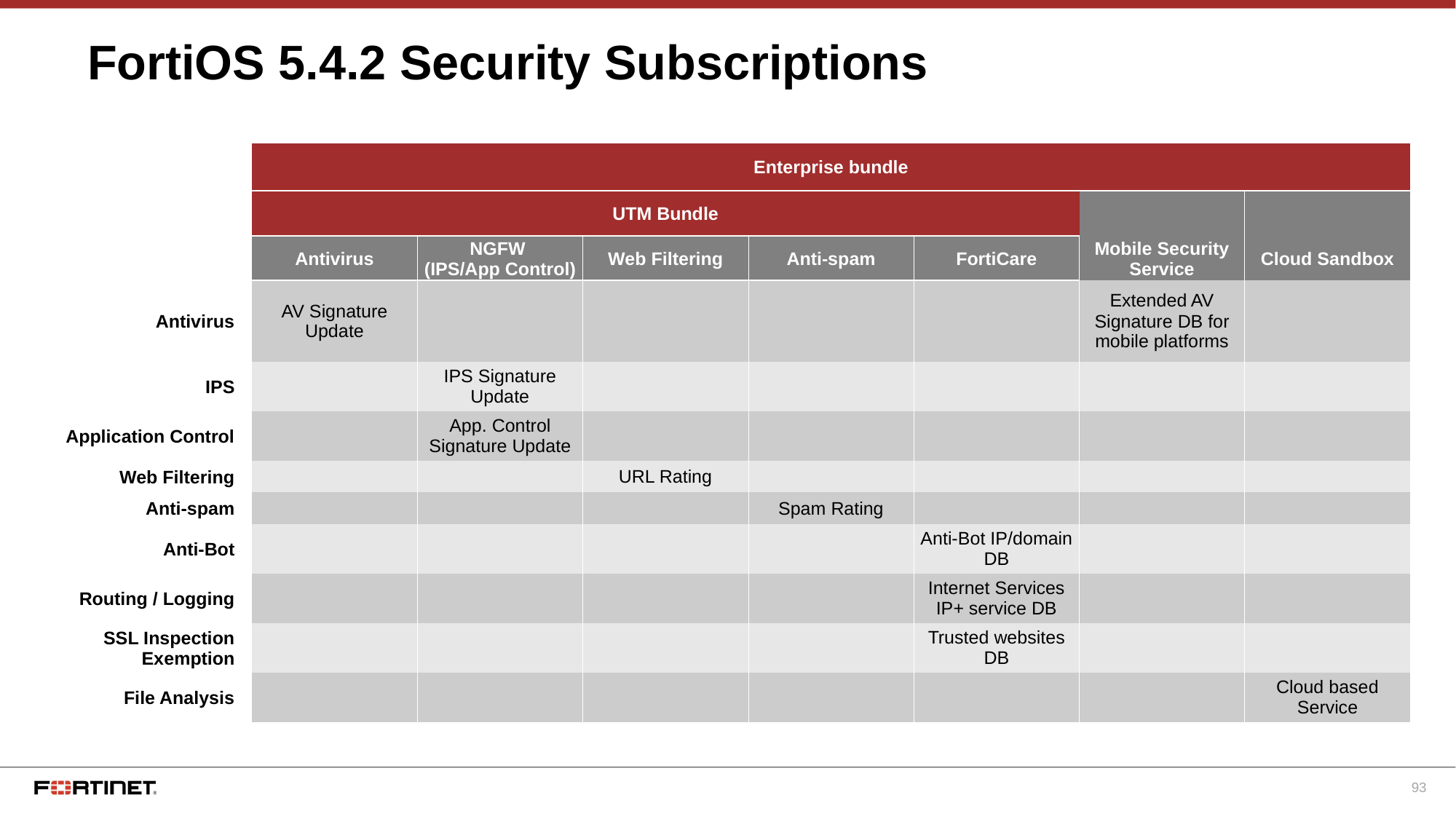

# FortiOS 5.4.2 Security Subscriptions
|  | Enterprise bundle |  |  |  |  |  |  |
| --- | --- | --- | --- | --- | --- | --- | --- |
|  | UTM Bundle |  |  |  |  |  |  |
|  | Antivirus | NGFW (IPS/App Control) | Web Filtering | Anti-spam | FortiCare | Mobile Security Service | Cloud Sandbox |
| Antivirus | AV Signature Update |  |  |  |  | Extended AV Signature DB for mobile platforms |  |
| IPS |  | IPS Signature Update |  |  |  |  |  |
| Application Control |  | App. Control Signature Update |  |  |  |  |  |
| Web Filtering |  |  | URL Rating |  |  |  |  |
| Anti-spam |  |  |  | Spam Rating |  |  |  |
| Anti-Bot |  |  |  |  | Anti-Bot IP/domain DB |  |  |
| Routing / Logging |  |  |  |  | Internet Services IP+ service DB |  |  |
| SSL Inspection Exemption |  |  |  |  | Trusted websites DB |  |  |
| File Analysis |  |  |  |  |  |  | Cloud based Service |